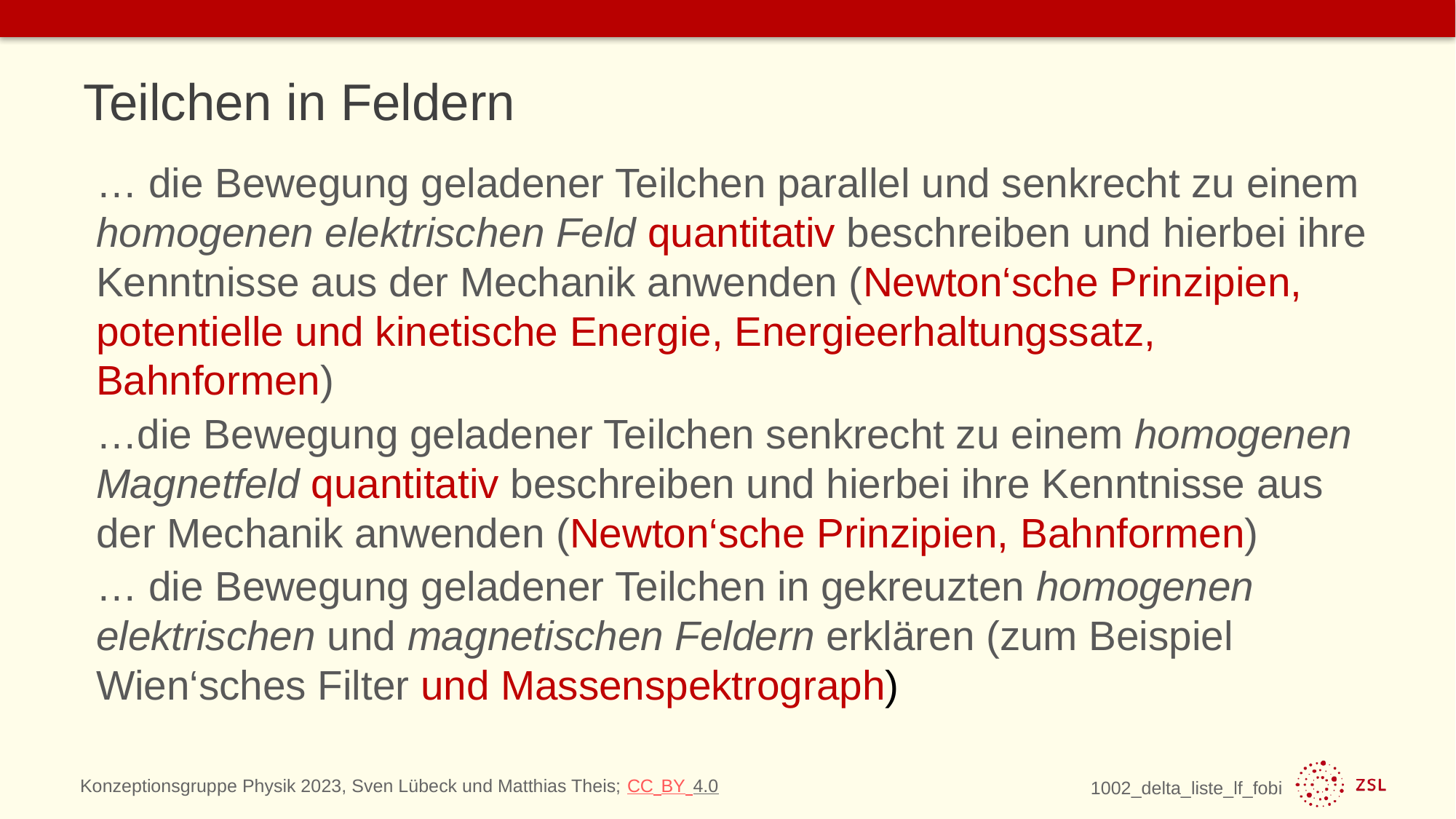

# Teilchen in Feldern
… die Bewegung geladener Teilchen parallel und senkrecht zu einem homogenen elektrischen Feld quantitativ beschreiben und hierbei ihre Kenntnisse aus der Mechanik anwenden (Newton‘sche Prinzipien, potentielle und kinetische Energie, Energieerhaltungssatz, Bahnformen)
…die Bewegung geladener Teilchen senkrecht zu einem homogenen Magnetfeld quantitativ beschreiben und hierbei ihre Kenntnisse aus der Mechanik anwenden (Newton‘sche Prinzipien, Bahnformen)
… die Bewegung geladener Teilchen in gekreuzten homogenen elektrischen und magnetischen Feldern erklären (zum Beispiel Wien‘sches Filter und Massenspektrograph)